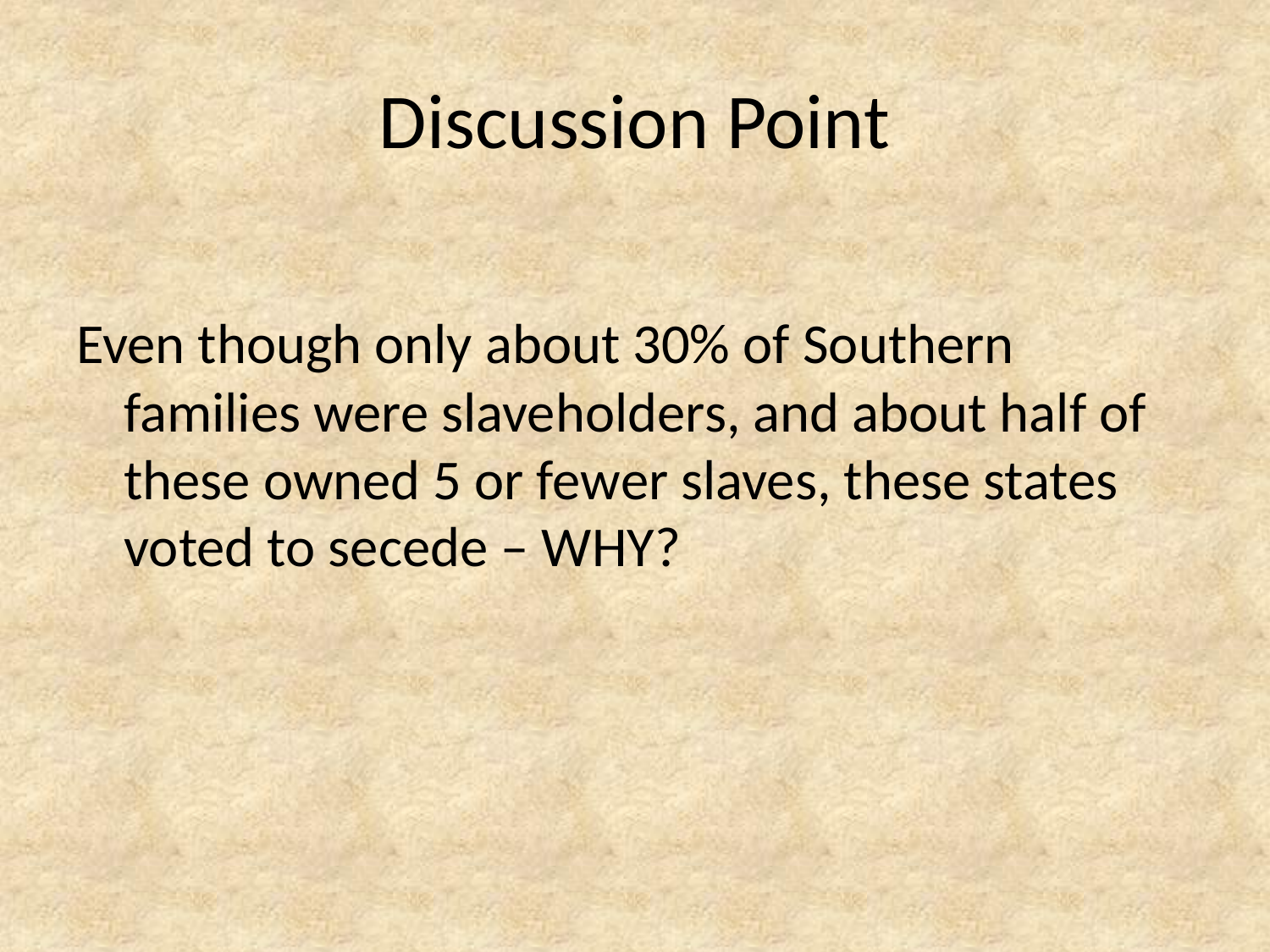

# Discussion Point

Even though only about 30% of Southern families were slaveholders, and about half of these owned 5 or fewer slaves, these states voted to secede – WHY?